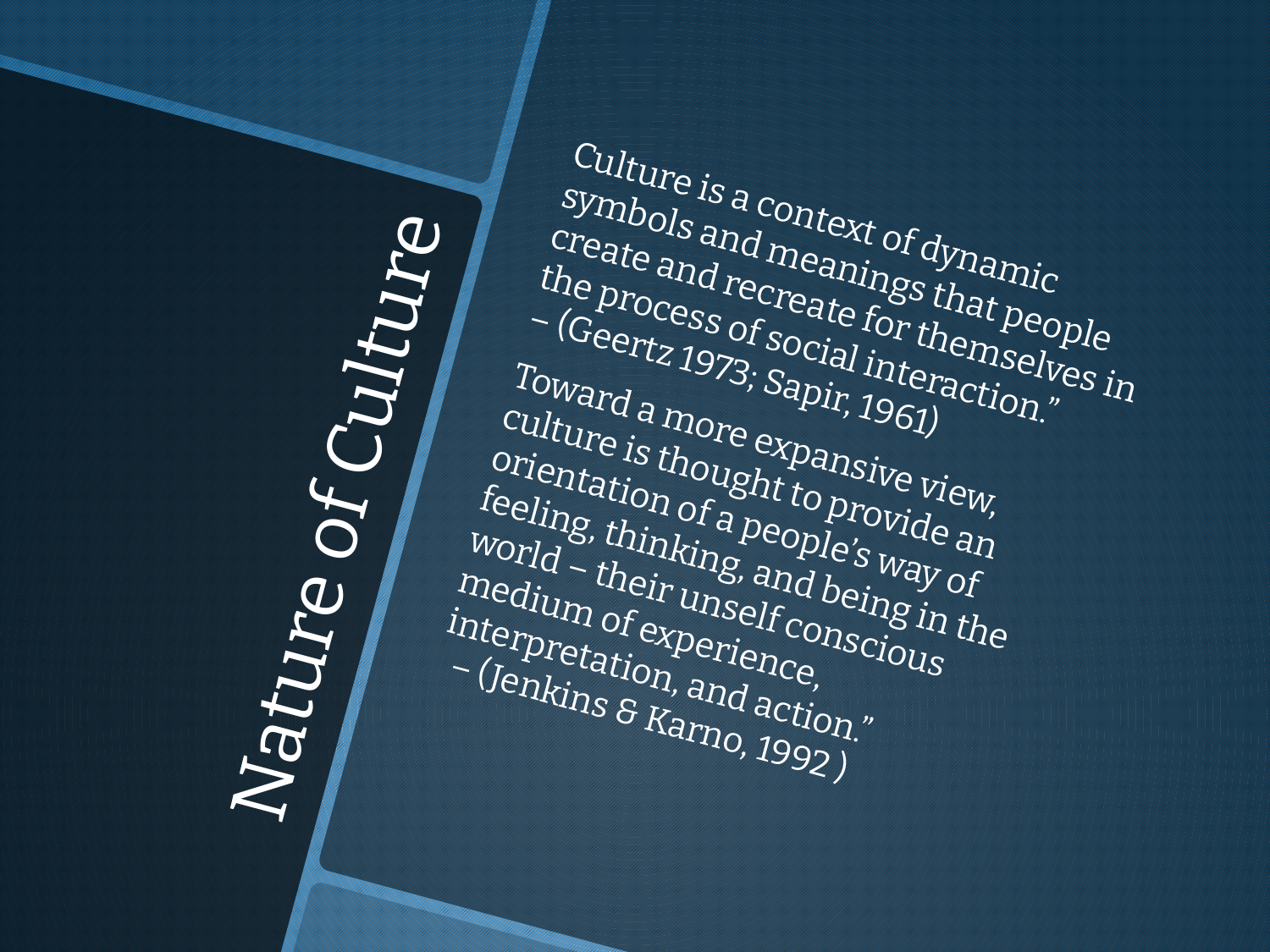

Culture is a context of dynamic symbols and meanings that people create and recreate for themselves in the process of social interaction.”            – (Geertz 1973; Sapir, 1961)
Toward a more expansive view, culture is thought to provide an orientation of a people’s way of feeling, thinking, and being in the world – their unself conscious medium of experience, interpretation, and action.”                             – (Jenkins & Karno, 1992 )
# Nature of Culture